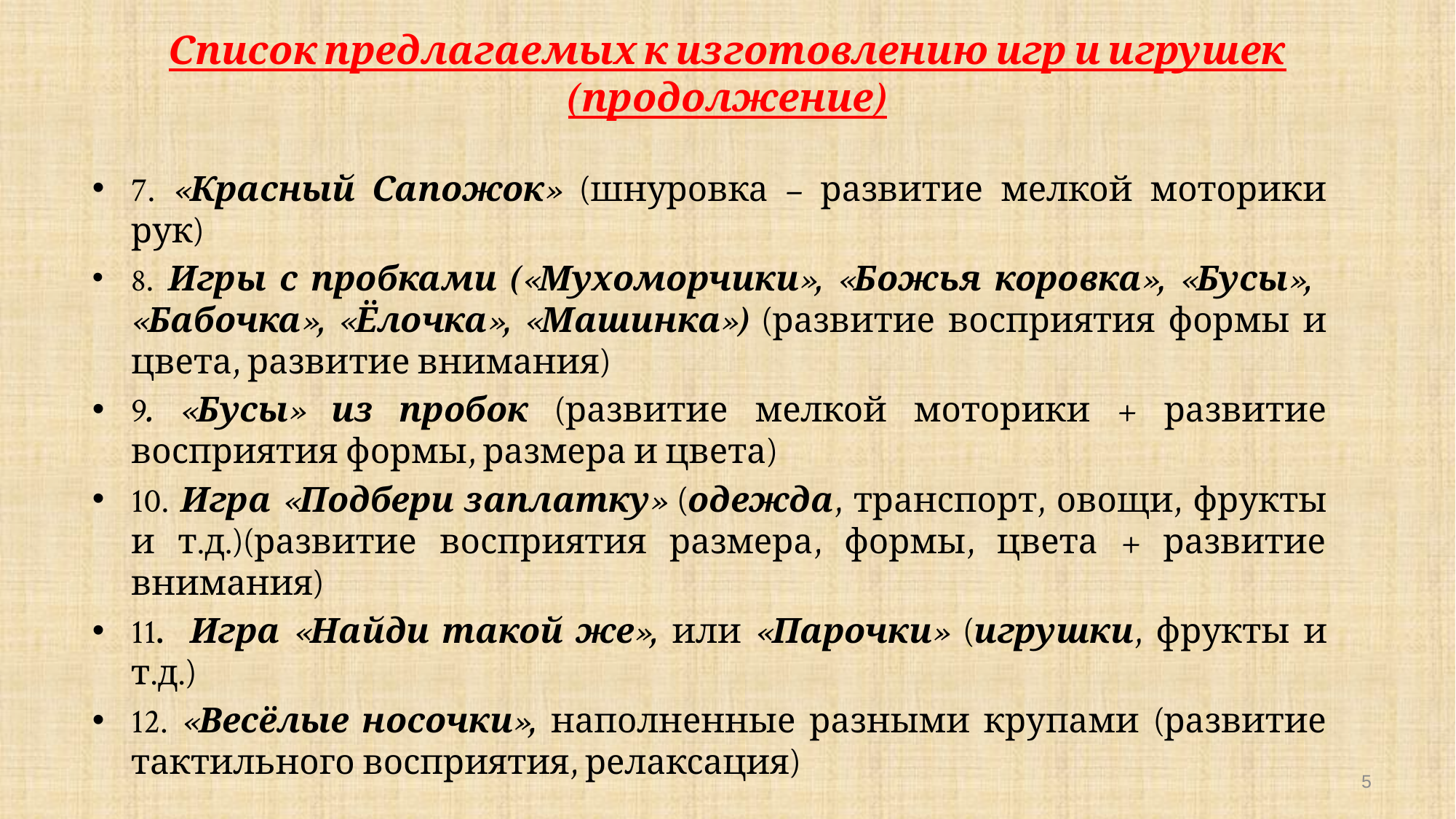

# Список предлагаемых к изготовлению игр и игрушек (продолжение)
7. «Красный Сапожок» (шнуровка – развитие мелкой моторики рук)
8. Игры с пробками («Мухоморчики», «Божья коровка», «Бусы»,  «Бабочка», «Ёлочка», «Машинка») (развитие восприятия формы и цвета, развитие внимания)
9. «Бусы» из пробок (развитие мелкой моторики + развитие восприятия формы, размера и цвета)
10. Игра «Подбери заплатку» (одежда, транспорт, овощи, фрукты и т.д.)(развитие восприятия размера, формы, цвета + развитие внимания)
11.  Игра «Найди такой же», или «Парочки» (игрушки, фрукты и т.д.)
12. «Весёлые носочки», наполненные разными крупами (развитие тактильного восприятия, релаксация)

5